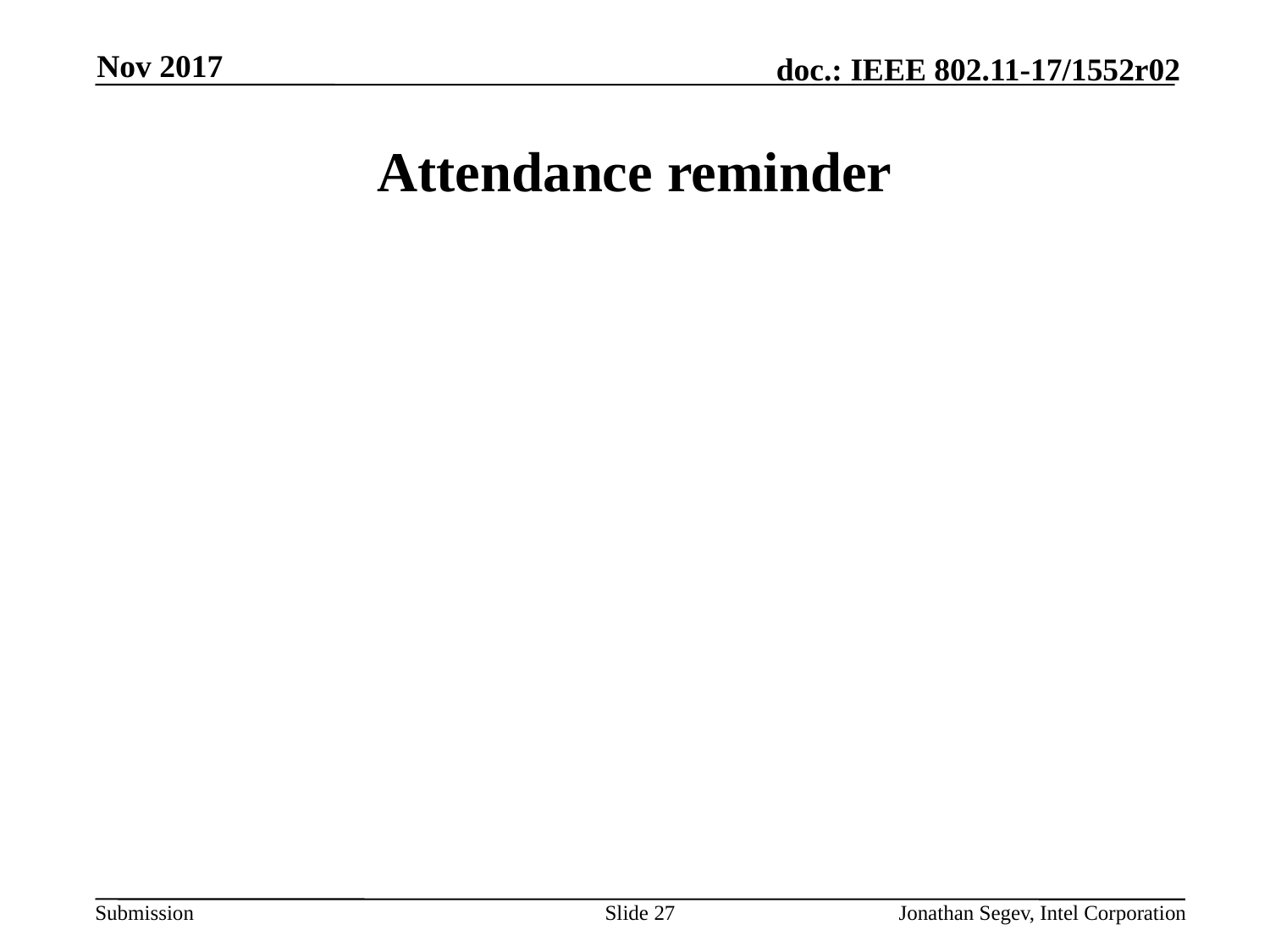

Nov 2017
# Attendance reminder

Slide 27
Jonathan Segev, Intel Corporation